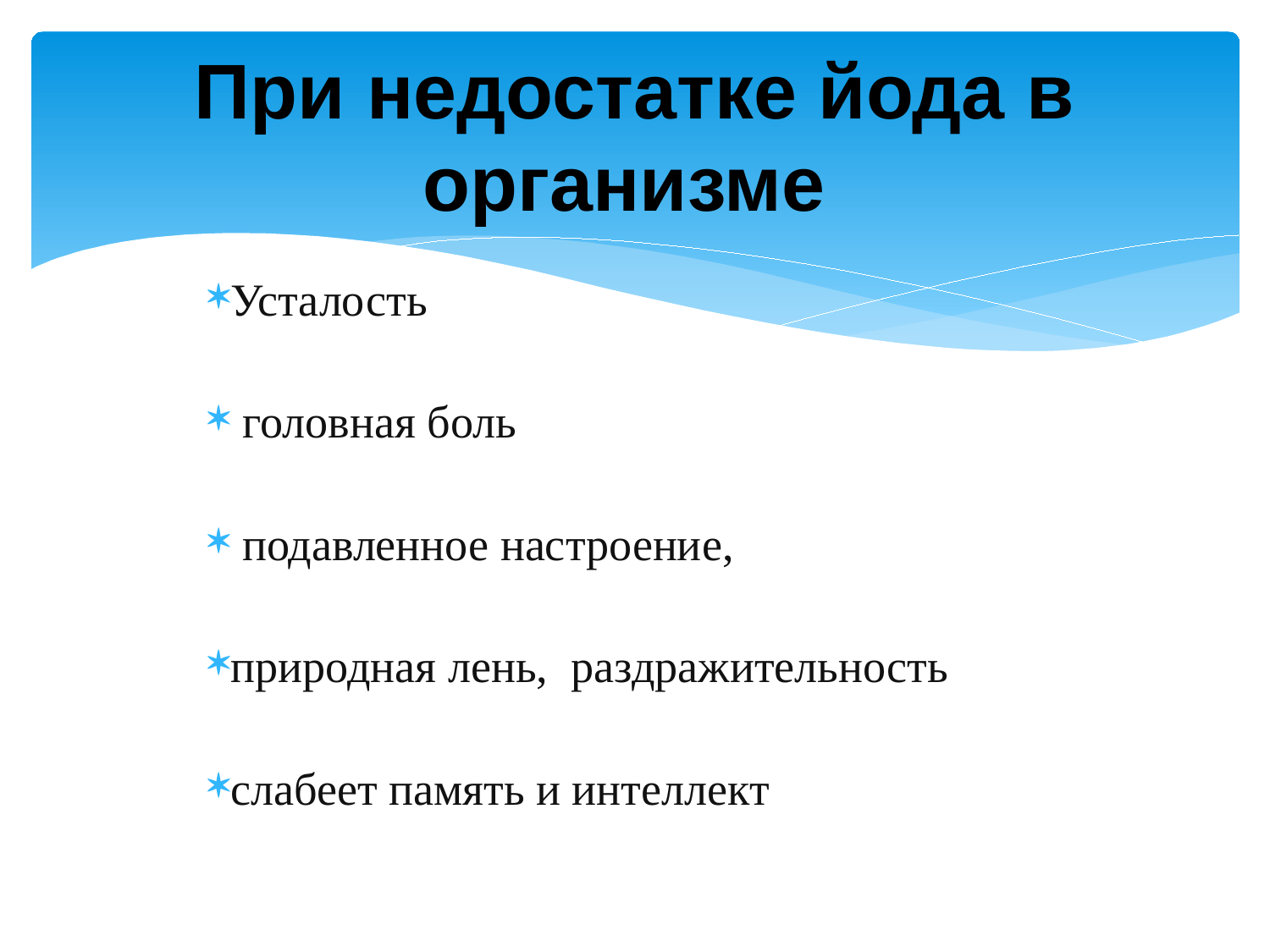

# При недостатке йода в организме
Усталость
 головная боль
 подавленное настроение,
природная лень,  раздражительность
слабеет память и интеллект